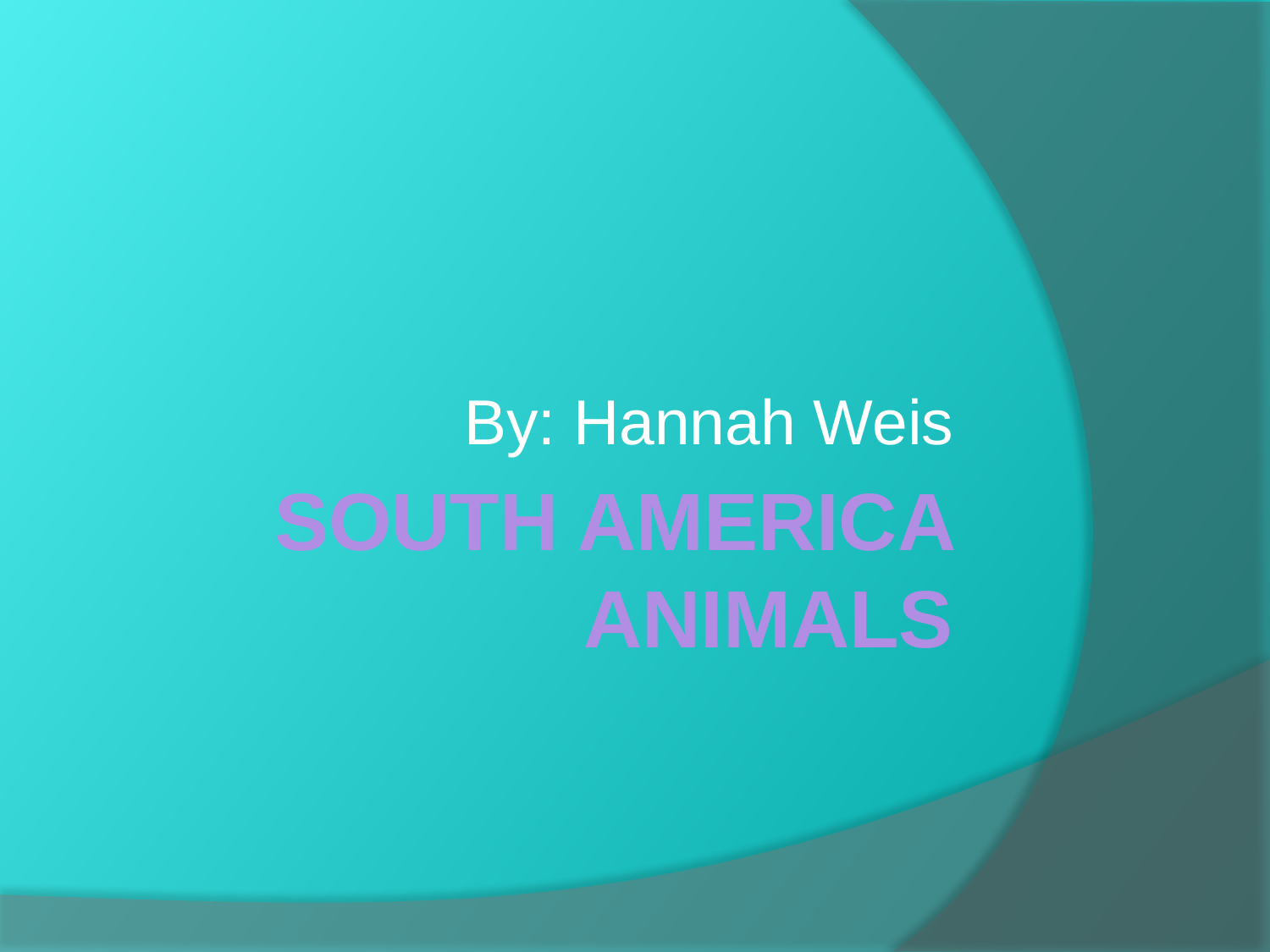

By: Hannah Weis
# South America Animals